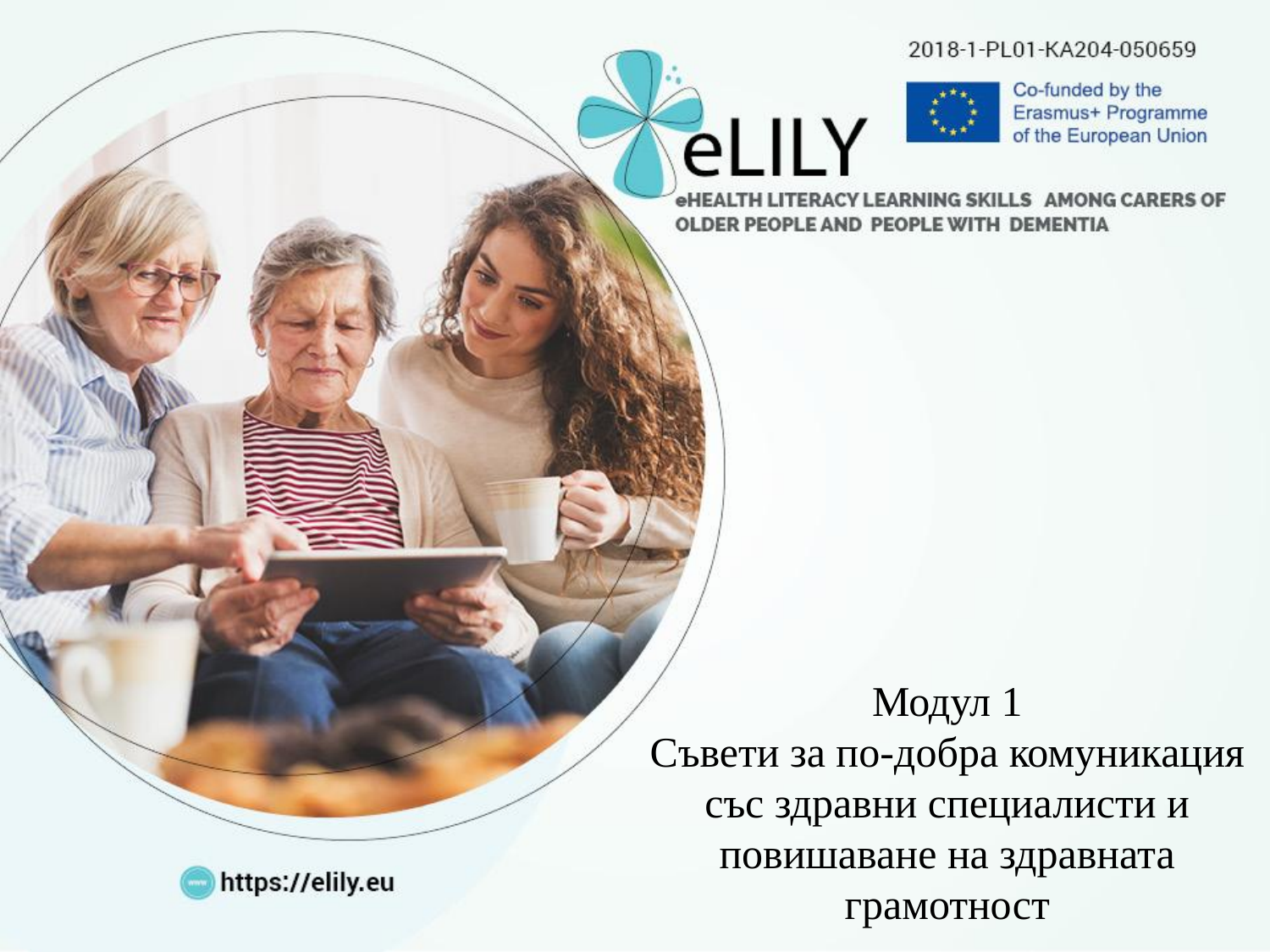

Модул 1
Съвети за по-добра комуникация със здравни специалисти и повишаване на здравната грамотност